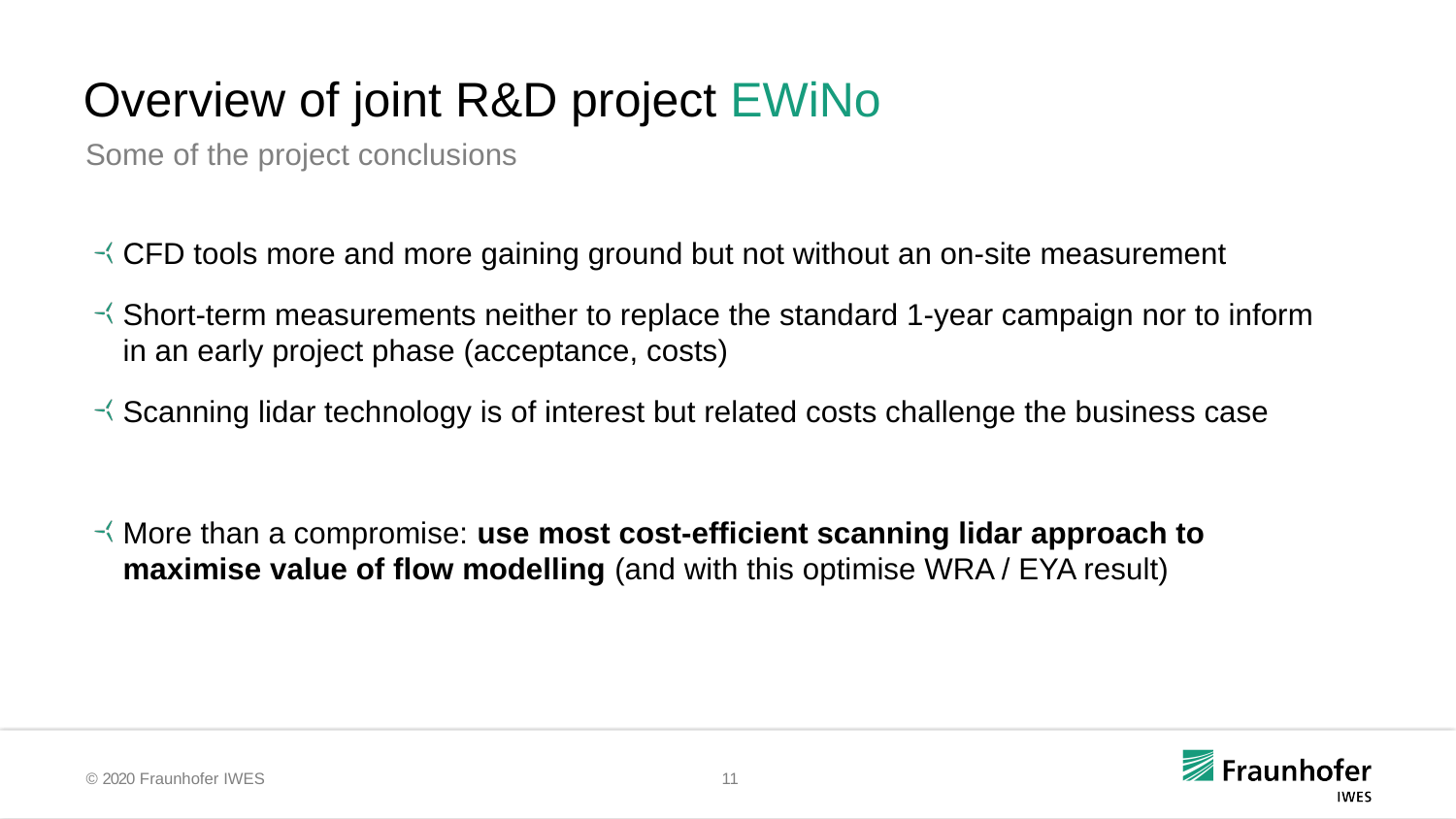

Overview of joint R&D project EWiNo
Some of the project conclusions
CFD tools more and more gaining ground but not without an on-site measurement
Short-term measurements neither to replace the standard 1-year campaign nor to inform in an early project phase (acceptance, costs)
Scanning lidar technology is of interest but related costs challenge the business case

More than a compromise: use most cost-efficient scanning lidar approach to maximise value of flow modelling (and with this optimise WRA / EYA result)